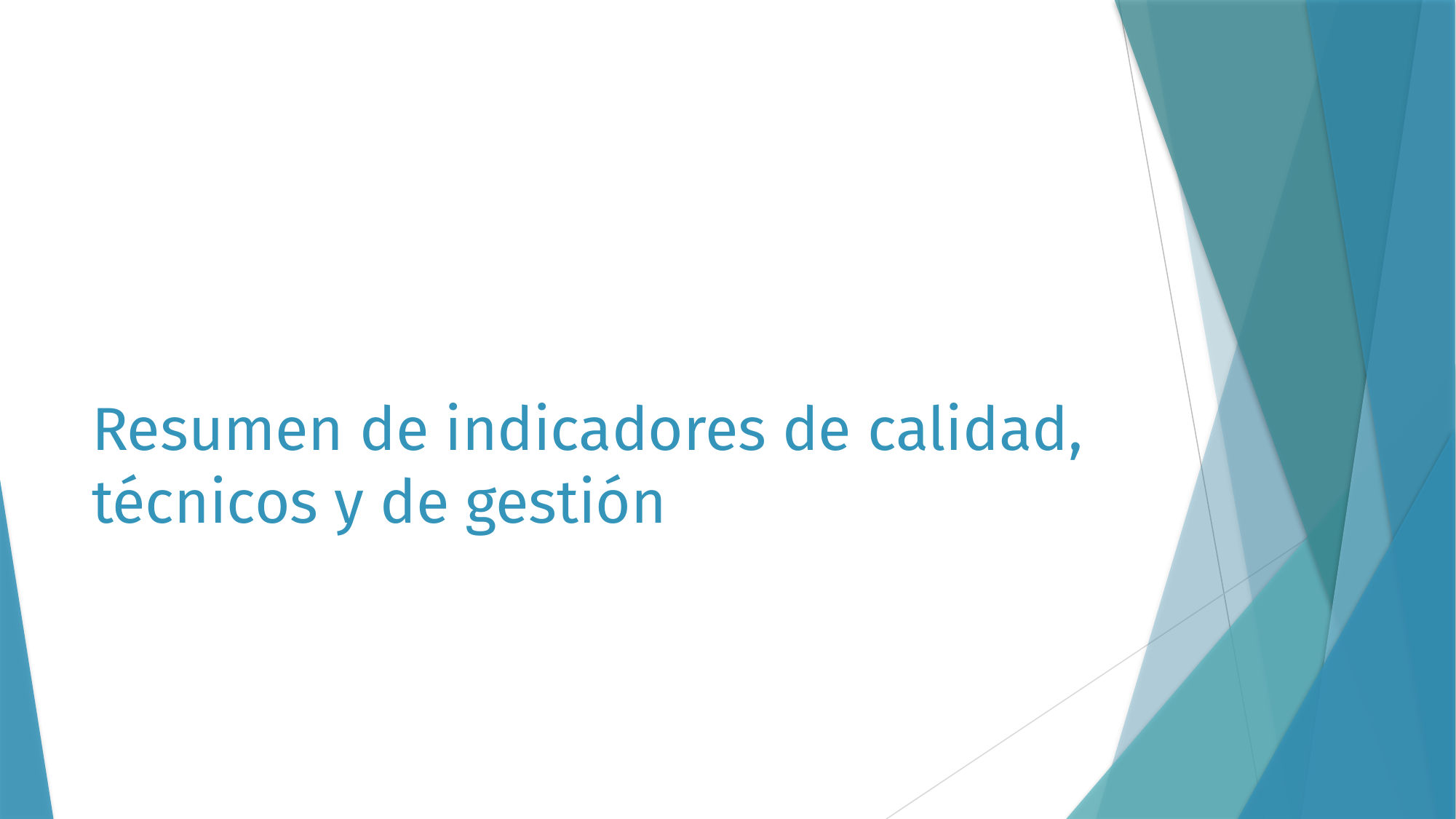

# Resumen de indicadores de calidad, técnicos y de gestión